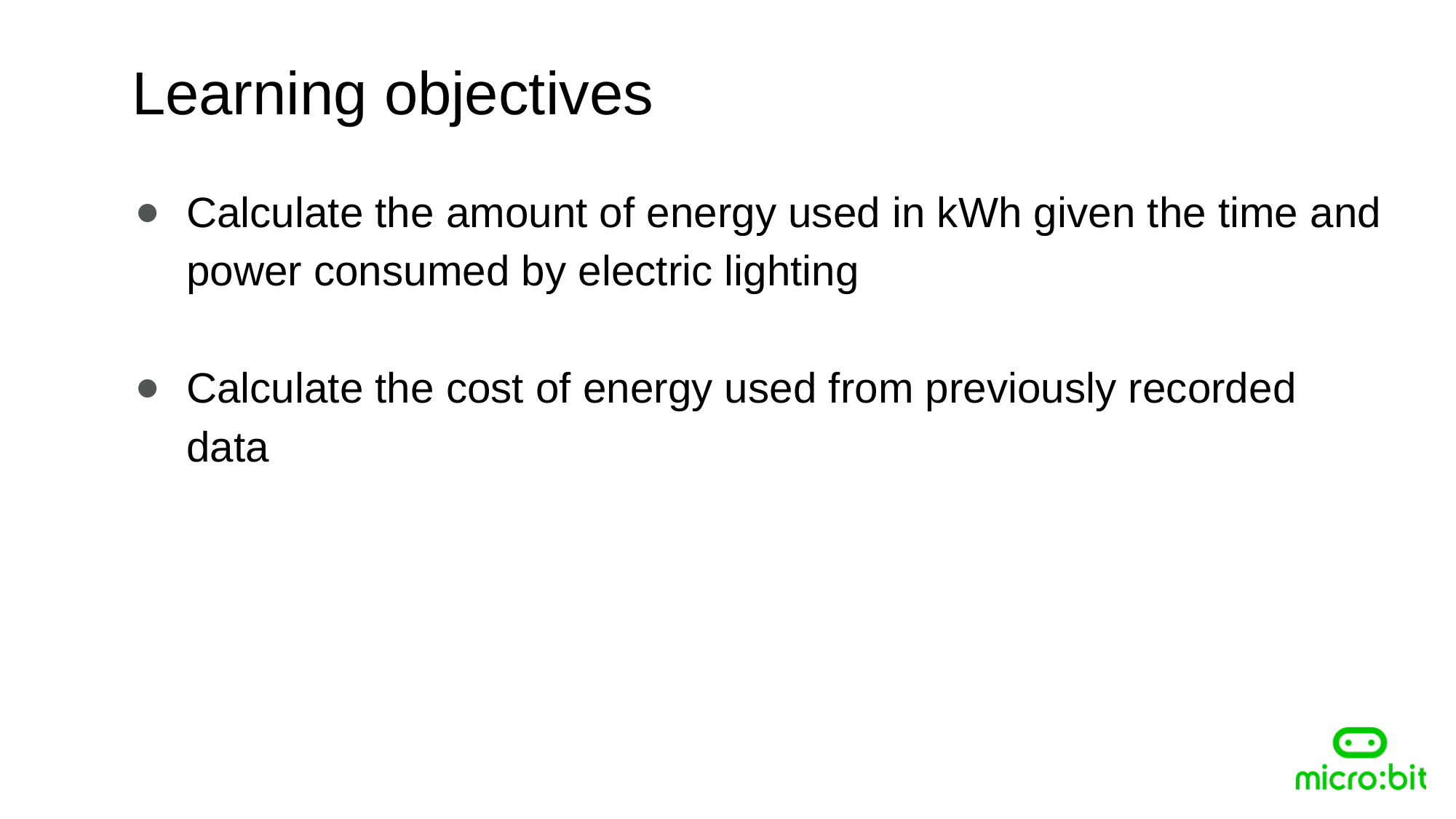

Learning objectives

Calculate the amount of energy used in kWh given the time and power consumed by electric lighting

Calculate the cost of energy used from previously recorded data